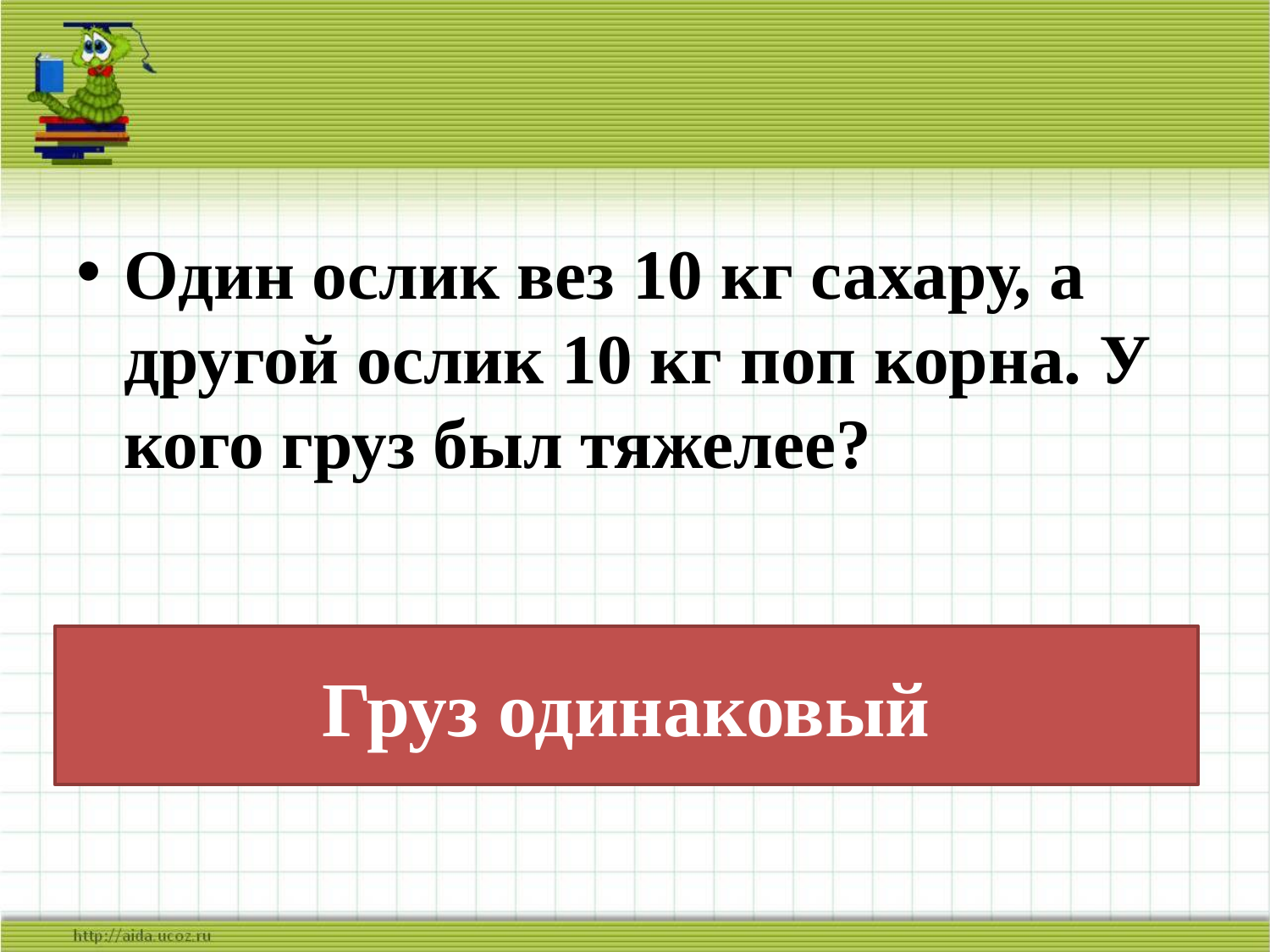

Один ослик вез 10 кг сахару, а другой ослик 10 кг поп корна. У кого груз был тяжелее?

# Груз одинаковый